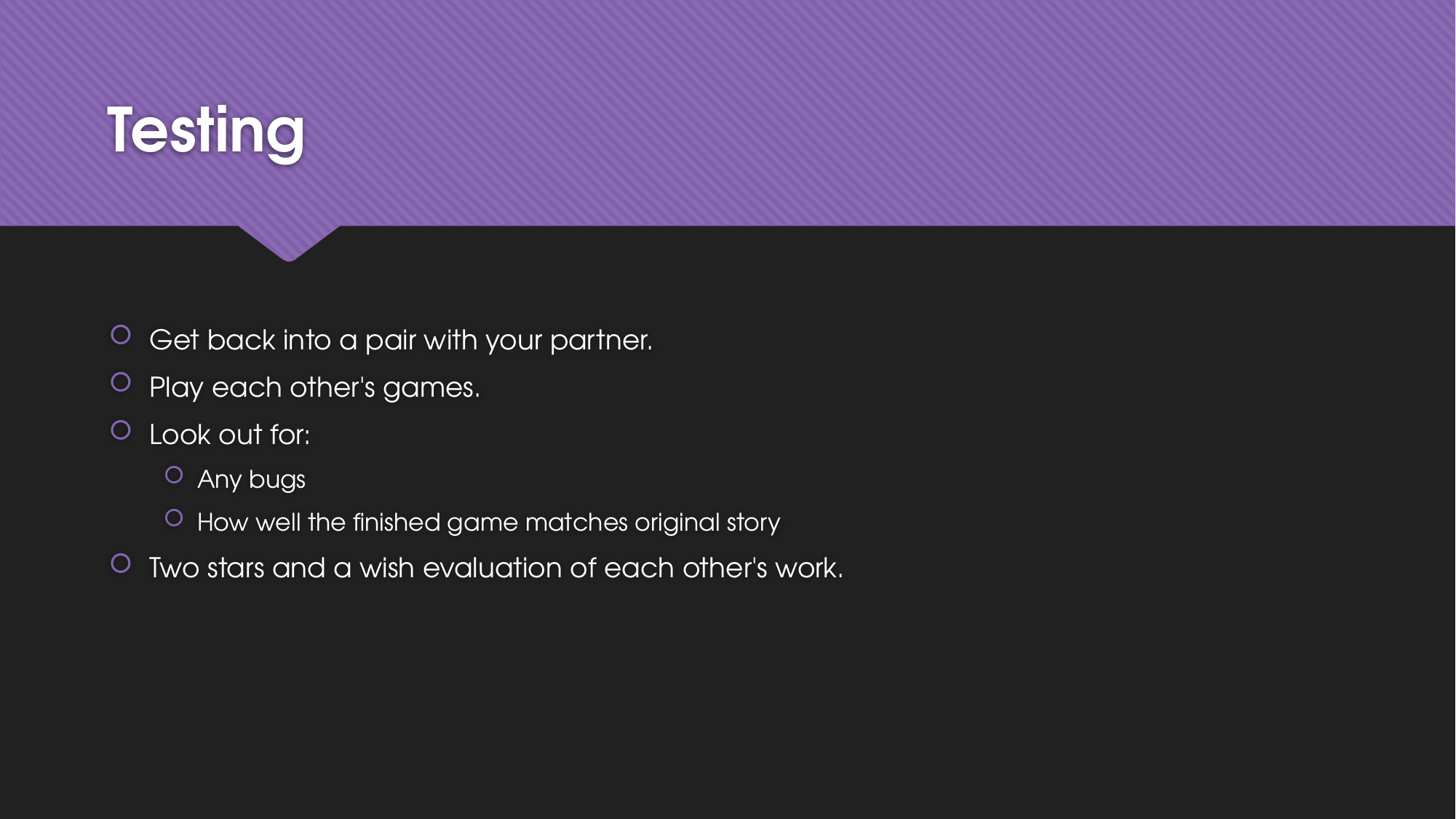

# Testing
Get back into a pair with your partner.
Play each other's games.
Look out for:
Any bugs
How well the finished game matches original story
Two stars and a wish evaluation of each other's work.